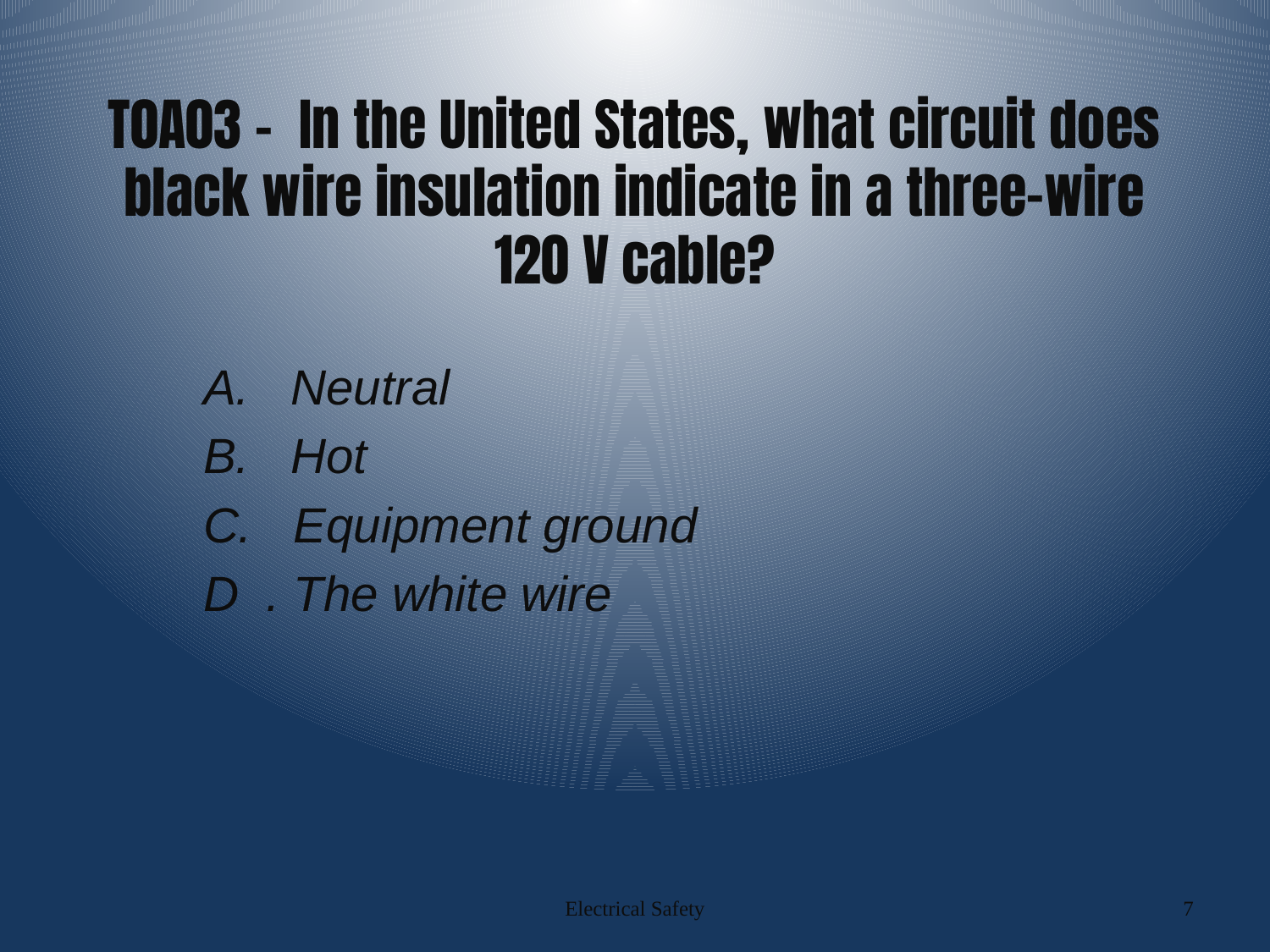

# T0A03 -  In the United States, what circuit does black wire insulation indicate in a three-wire 120 V cable?
A.   Neutral
B.   Hot
C.   Equipment ground
D  . The white wire
Electrical Safety
7